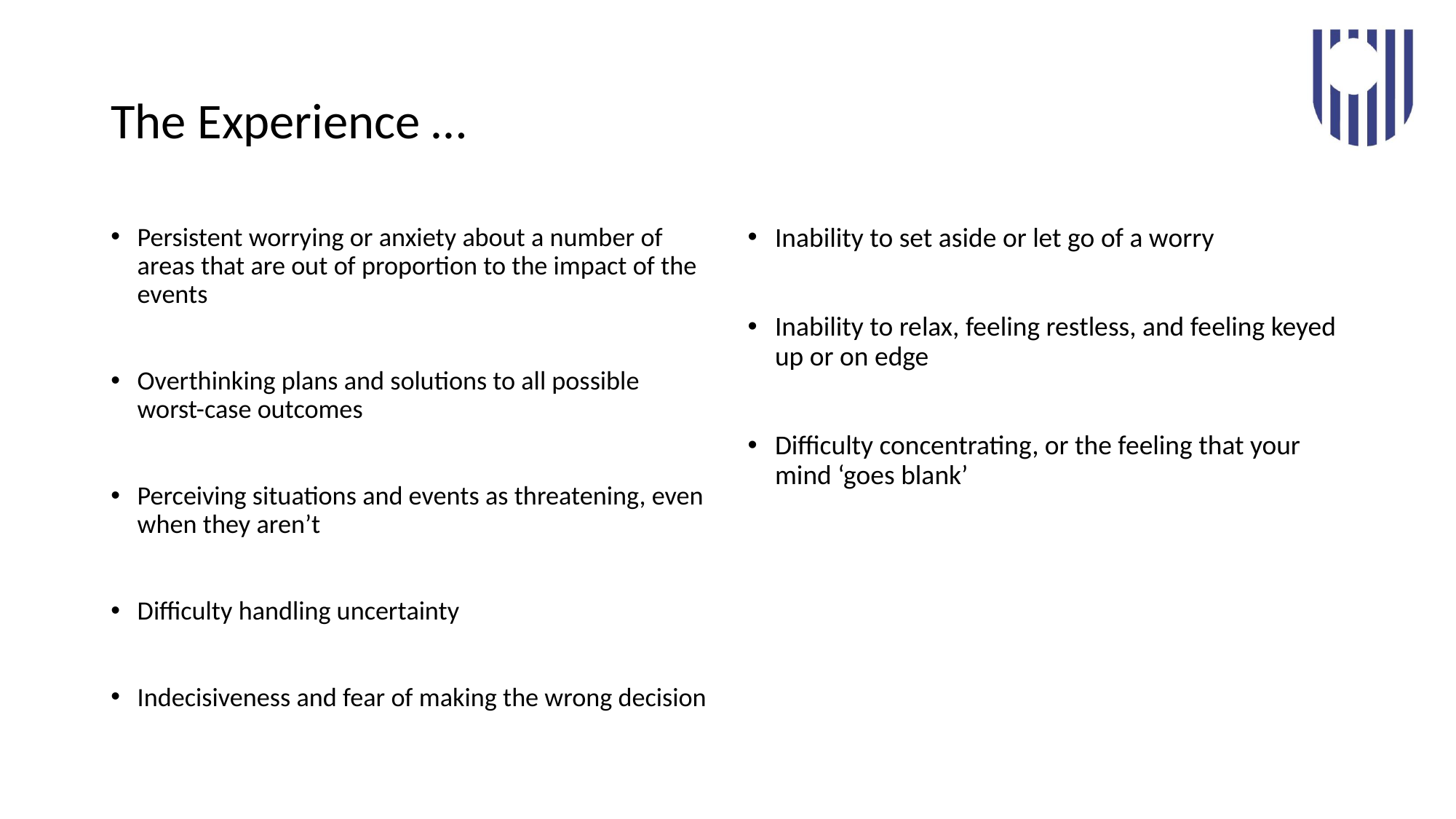

# The Experience …
Persistent worrying or anxiety about a number of areas that are out of proportion to the impact of the events

Overthinking plans and solutions to all possible worst-case outcomes

Perceiving situations and events as threatening, even when they aren’t

Difficulty handling uncertainty

Indecisiveness and fear of making the wrong decision

Inability to set aside or let go of a worry

Inability to relax, feeling restless, and feeling keyed up or on edge

Difficulty concentrating, or the feeling that your mind ‘goes blank’